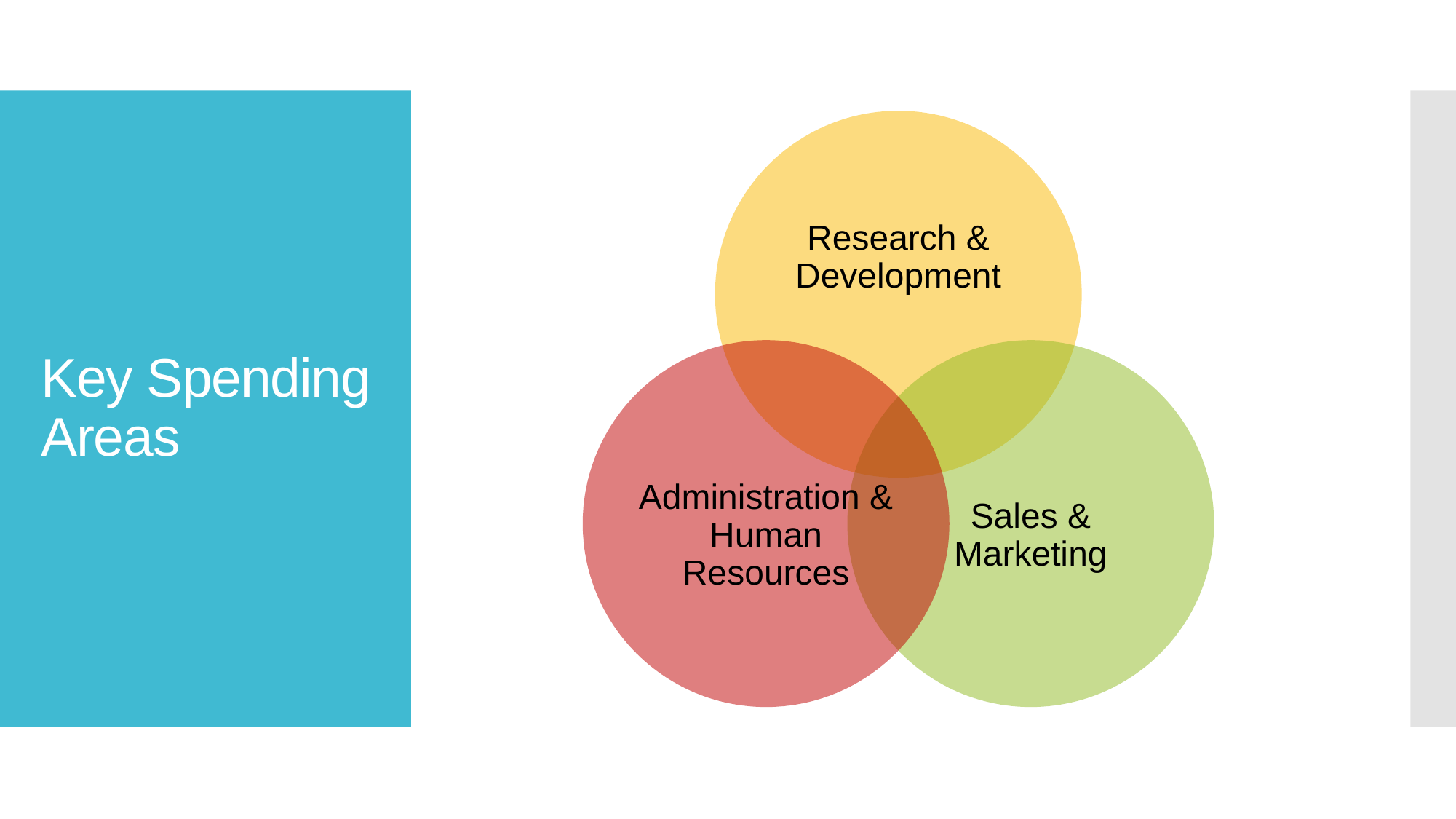

Research & Development
Sales & Marketing
Administration & Human Resources
# Key Spending Areas